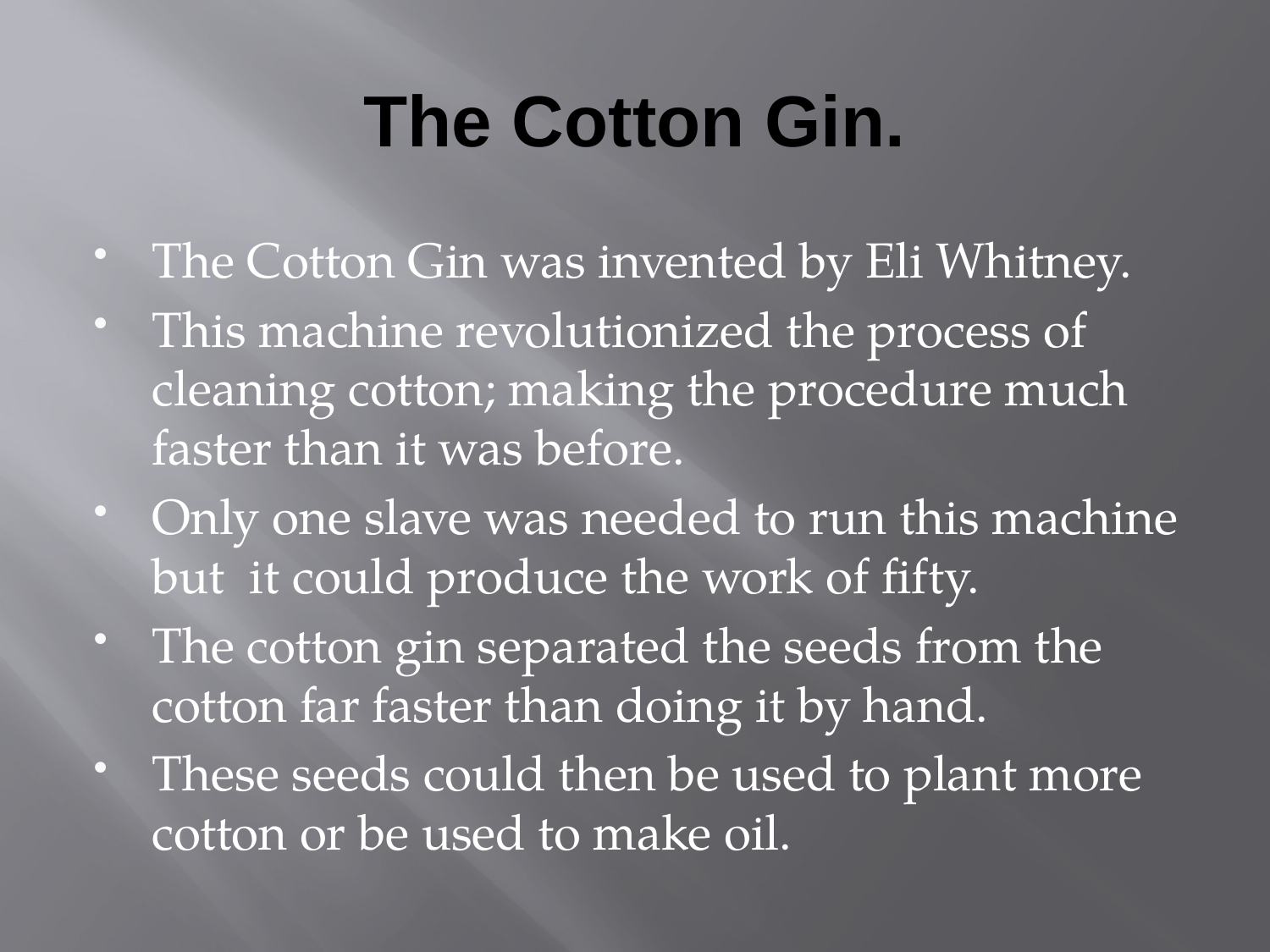

# The Cotton Gin.
The Cotton Gin was invented by Eli Whitney.
This machine revolutionized the process of cleaning cotton; making the procedure much faster than it was before.
Only one slave was needed to run this machine but  it could produce the work of fifty.
The cotton gin separated the seeds from the cotton far faster than doing it by hand.
These seeds could then be used to plant more cotton or be used to make oil.